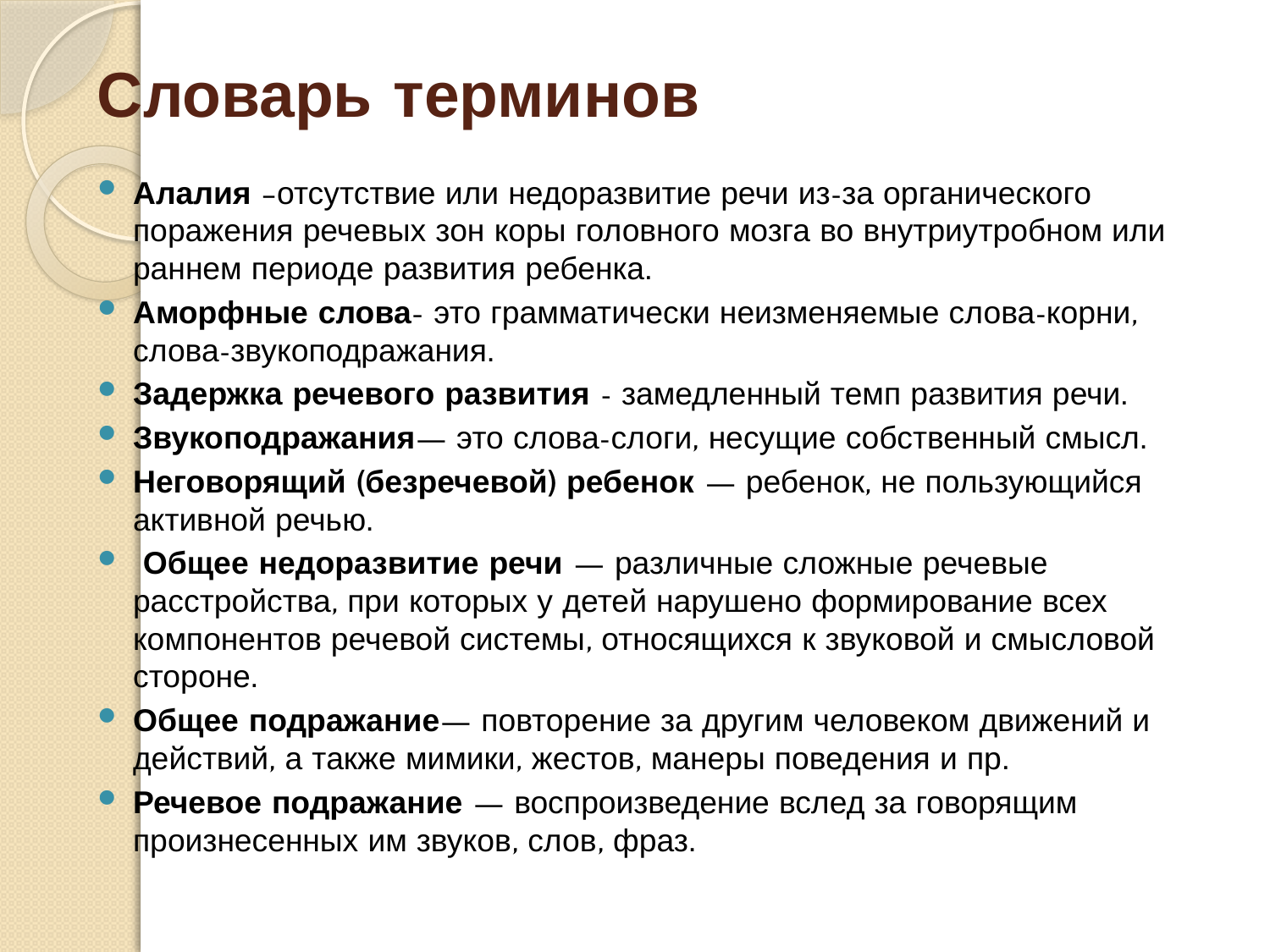

# Словарь терминов
Алалия –отсутствие или недоразвитие речи из-за органического поражения речевых зон коры головного мозга во внутриутробном или раннем периоде развития ребенка.
Аморфные слова- это грамматически неизменяемые слова-корни, слова-звукоподражания.
Задержка речевого развития - замедленный темп развития речи.
Звукоподражания— это слова-слоги, несущие собственный смысл.
Неговорящий (безречевой) ребенок — ребенок, не пользующийся активной речью.
 Общее недоразвитие речи — различные сложные речевые расстройства, при которых у детей нарушено формирование всех компонентов речевой системы, относящихся к звуковой и смысловой стороне.
Общее подражание— повторение за другим человеком движений и действий, а также мимики, жестов, манеры поведения и пр.
Речевое подражание — воспроизведение вслед за говорящим произнесенных им звуков, слов, фраз.